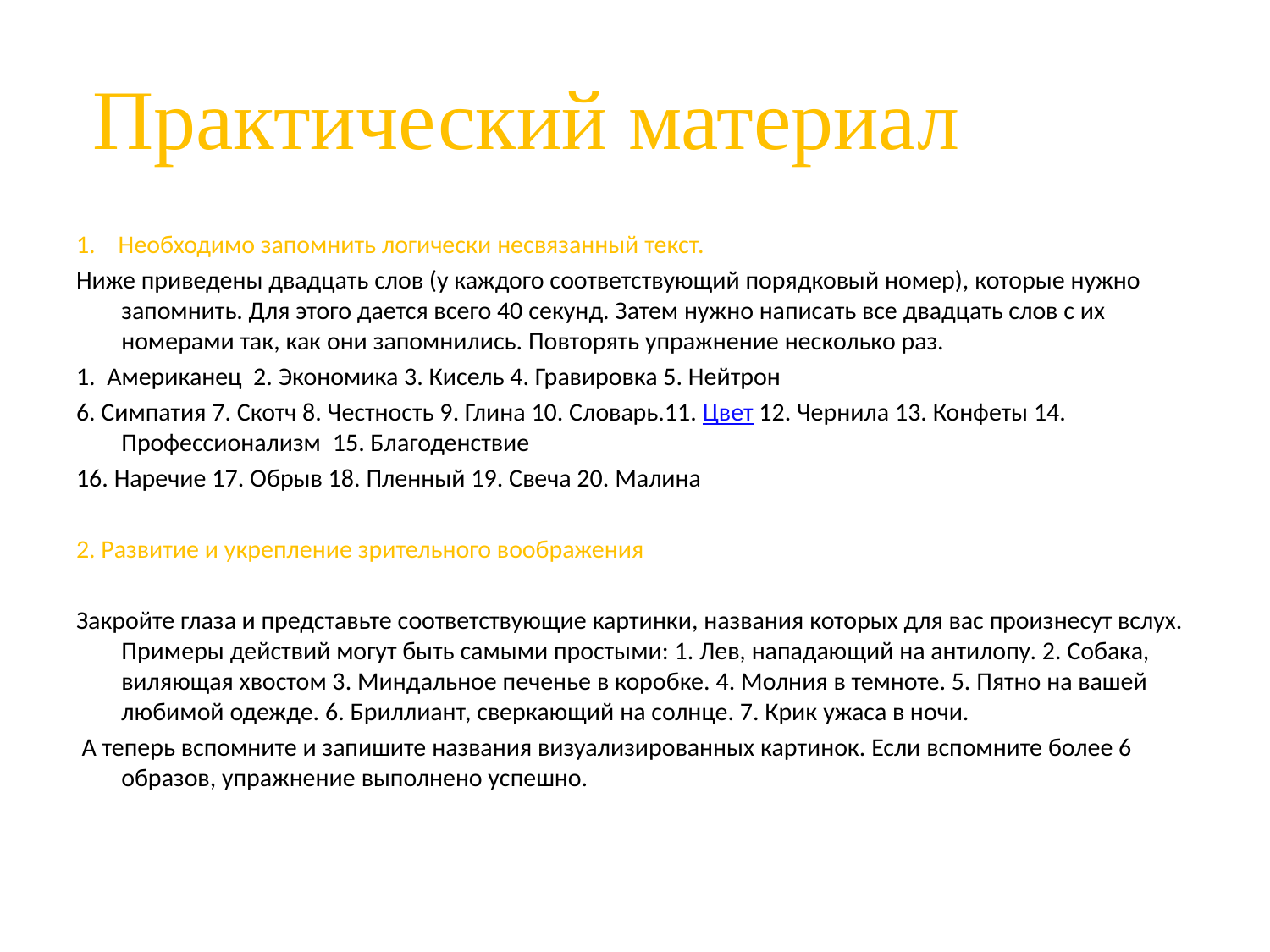

# Практический материал
1.    Необходимо запомнить логически несвязанный текст.
Ниже приведены двадцать слов (у каждого соответствующий порядковый номер), которые нужно запомнить. Для этого дается всего 40 секунд. Затем нужно написать все двадцать слов с их номерами так, как они запомнились. Повторять упражнение несколько раз.
1.  Американец  2. Экономика 3. Кисель 4. Гравировка 5. Нейтрон
6. Симпатия 7. Скотч 8. Честность 9. Глина 10. Словарь.11. Цвет 12. Чернила 13. Конфеты 14. Профессионализм  15. Благоденствие
16. Наречие 17. Обрыв 18. Пленный 19. Свеча 20. Малина

2. Развитие и укрепление зрительного воображения

Закройте глаза и представьте соответствующие картинки, названия которых для вас произнесут вслух. Примеры действий могут быть самыми простыми: 1. Лев, нападающий на антилопу. 2. Собака, виляющая хвостом 3. Миндальное печенье в коробке. 4. Молния в темноте. 5. Пятно на вашей любимой одежде. 6. Бриллиант, сверкающий на солнце. 7. Крик ужаса в ночи.
 А теперь вспомните и запишите названия визуализированных картинок. Если вспомните более 6 образов, упражнение выполнено успешно.